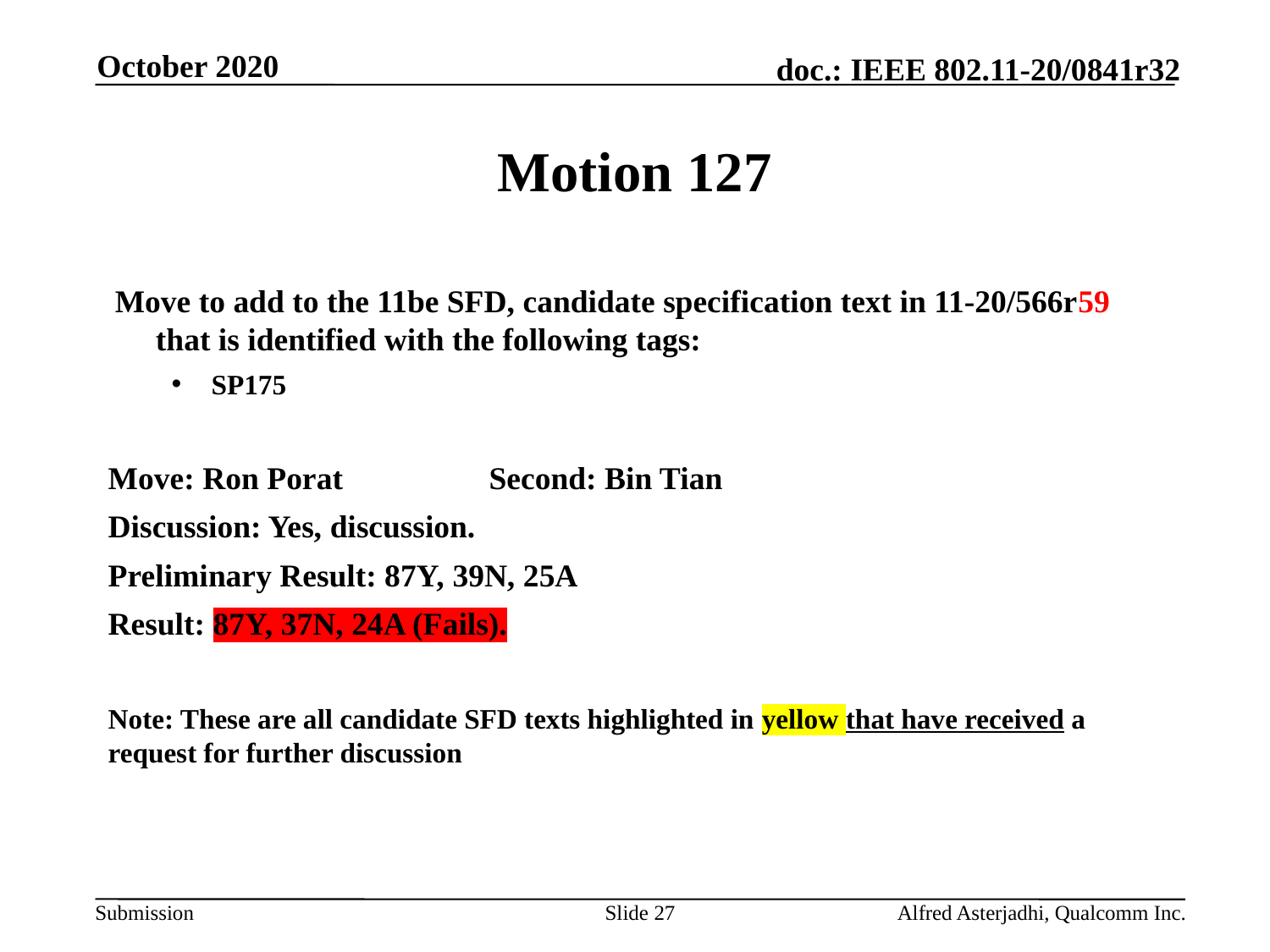

October 2020
# Motion 127
 Move to add to the 11be SFD, candidate specification text in 11-20/566r59 that is identified with the following tags:
SP175

Move: Ron Porat		Second: Bin Tian
Discussion: Yes, discussion.
Preliminary Result: 87Y, 39N, 25A
Result: 87Y, 37N, 24A (Fails).

Note: These are all candidate SFD texts highlighted in yellow that have received a request for further discussion

Slide 27
Alfred Asterjadhi, Qualcomm Inc.